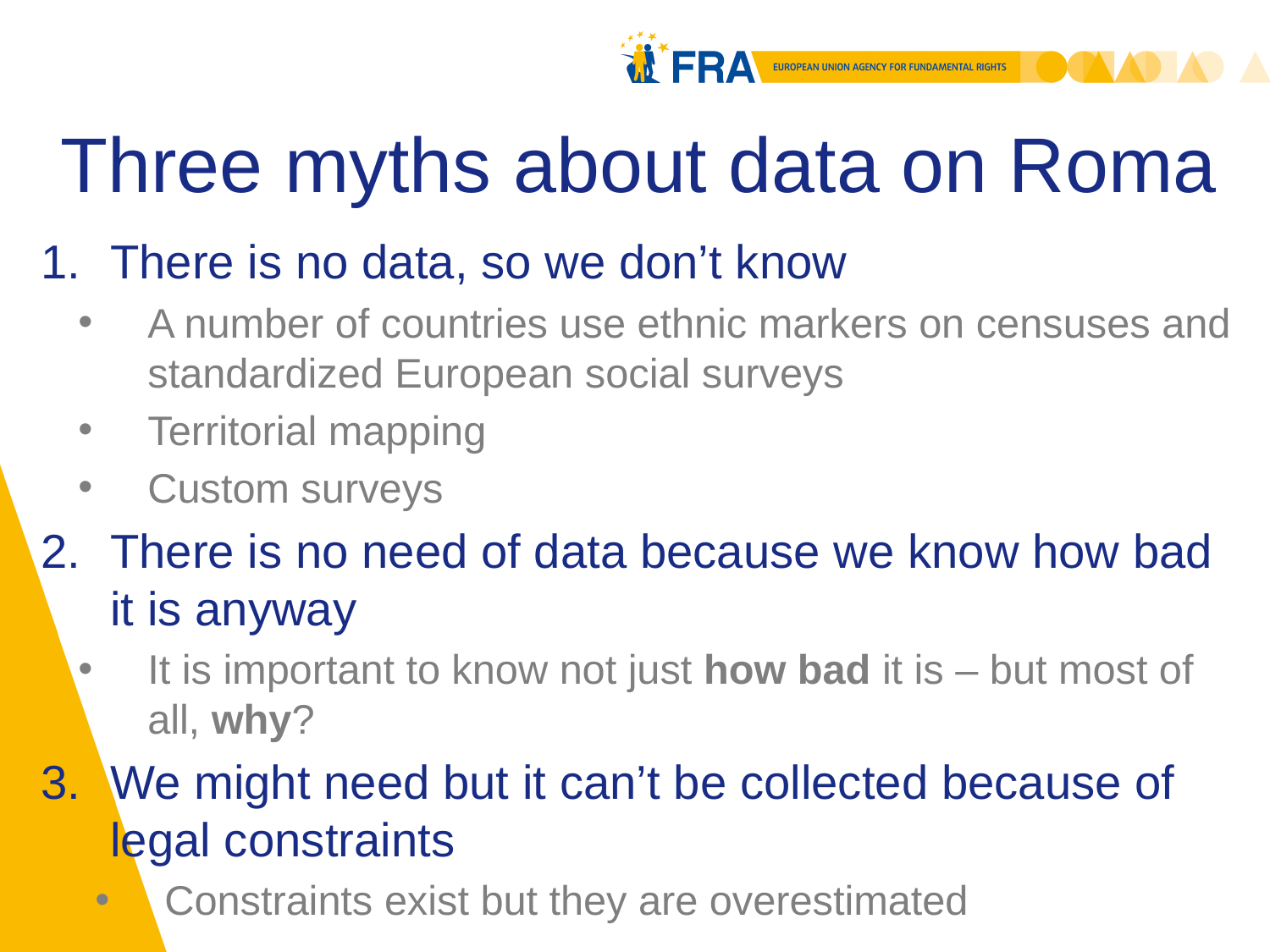

# Three myths about data on Roma
There is no data, so we don’t know
A number of countries use ethnic markers on censuses and standardized European social surveys
Territorial mapping
Custom surveys
There is no need of data because we know how bad it is anyway
It is important to know not just how bad it is – but most of all, why?
We might need but it can’t be collected because of legal constraints
Constraints exist but they are overestimated